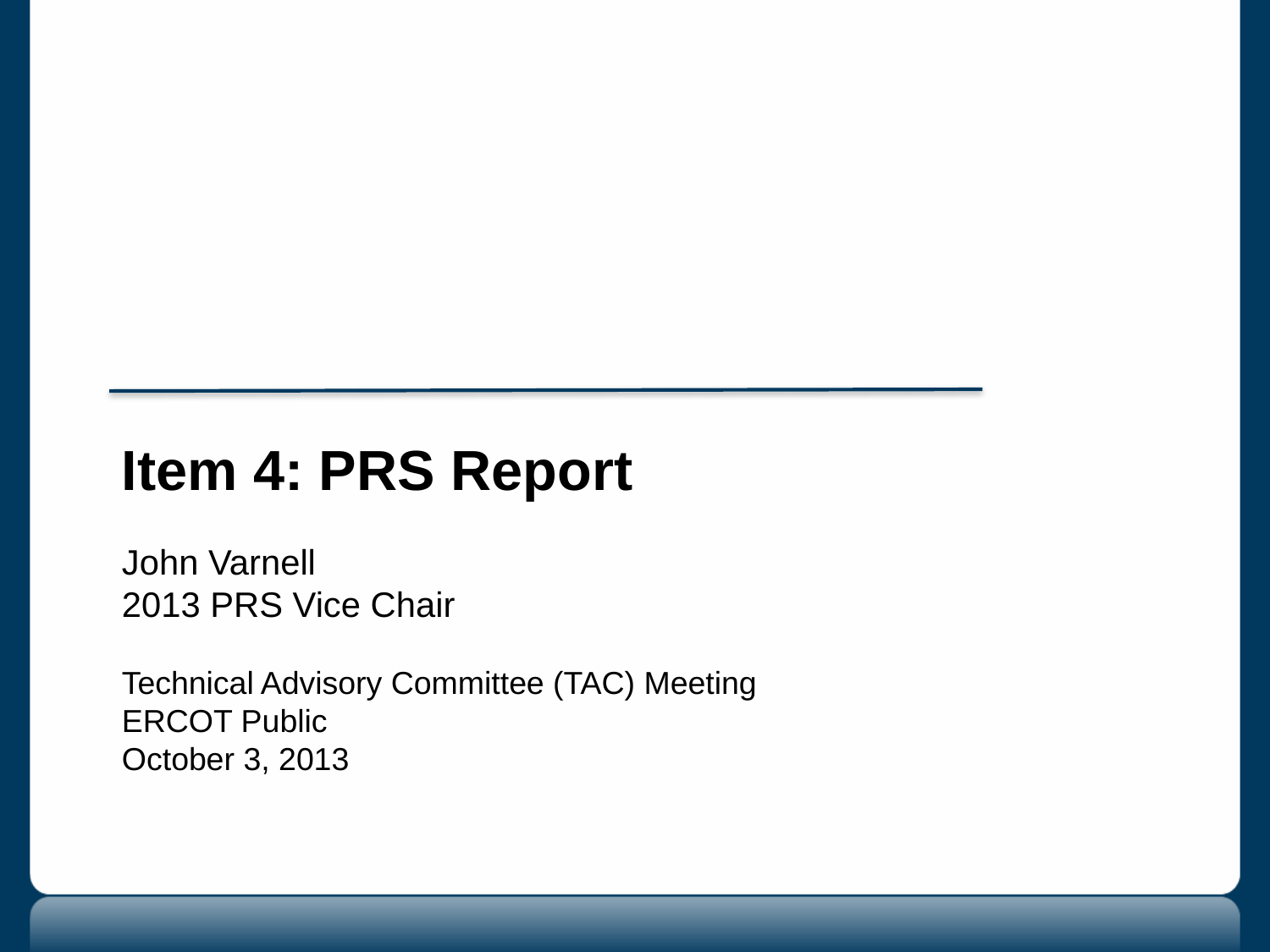

Item 4: PRS Report

John Varnell
2013 PRS Vice Chair

Technical Advisory Committee (TAC) Meeting
ERCOT Public
October 3, 2013